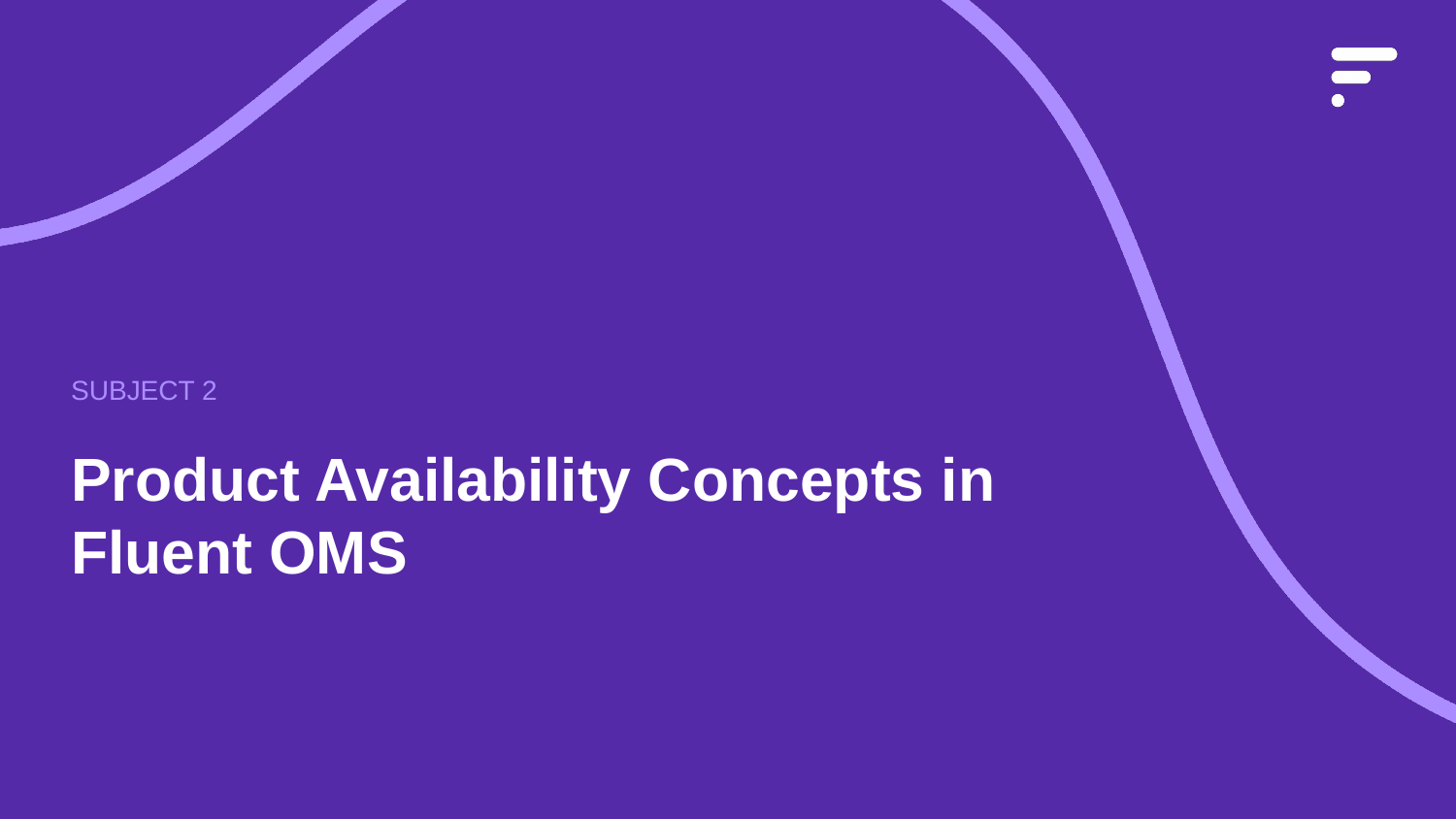

SUBJECT 2
Product Availability Concepts in Fluent OMS